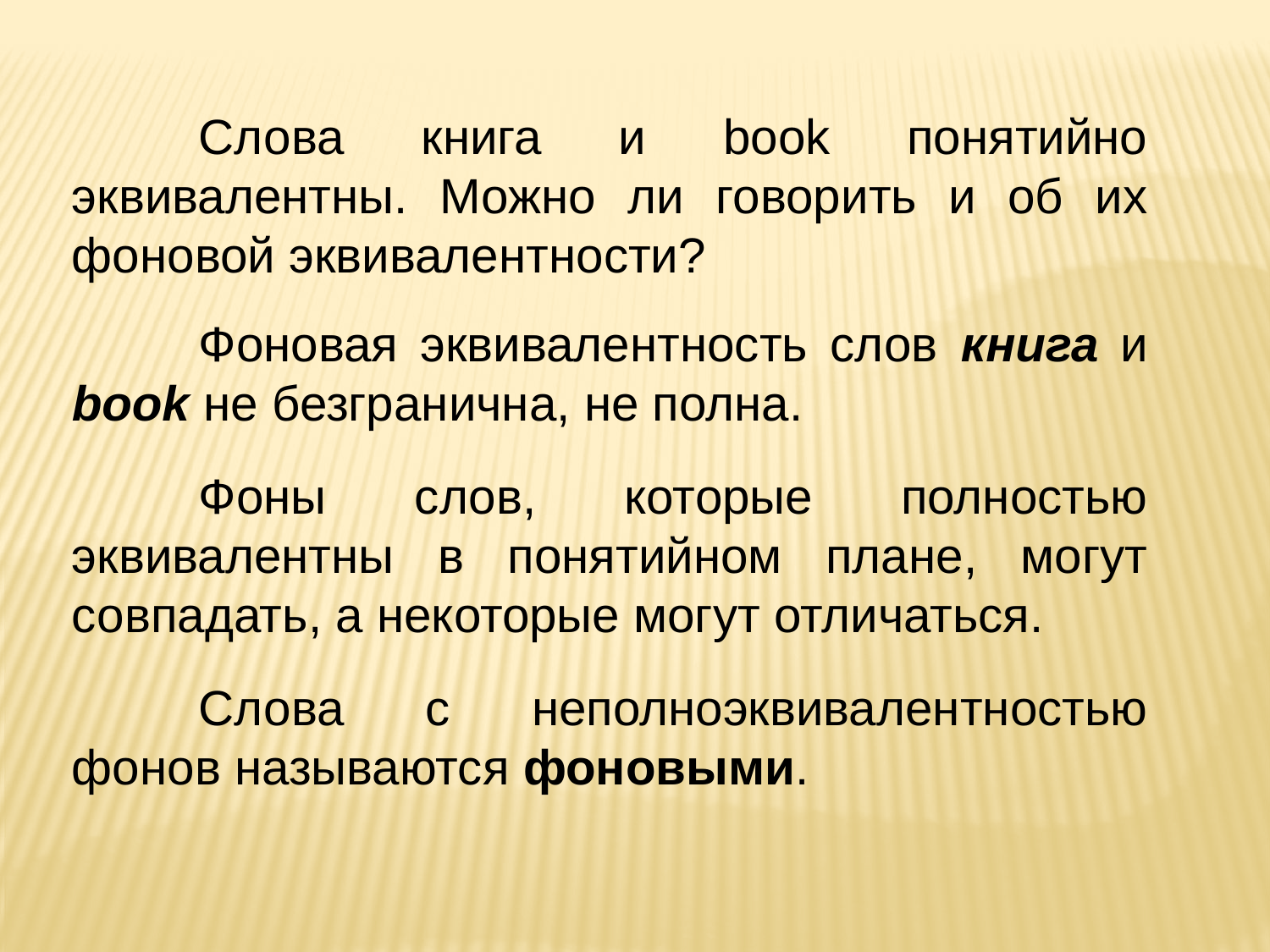

Слова книга и book понятийно эквивалентны. Можно ли говорить и об их фоновой эквивалентности?

	Фоновая эквивалентность слов книга и book не безгранична, не полна.

	Фоны слов, которые полностью эквивалентны в понятийном плане, могут совпадать, а некоторые могут отличаться.

	Слова с неполноэквивалентностью фонов называются фоновыми.